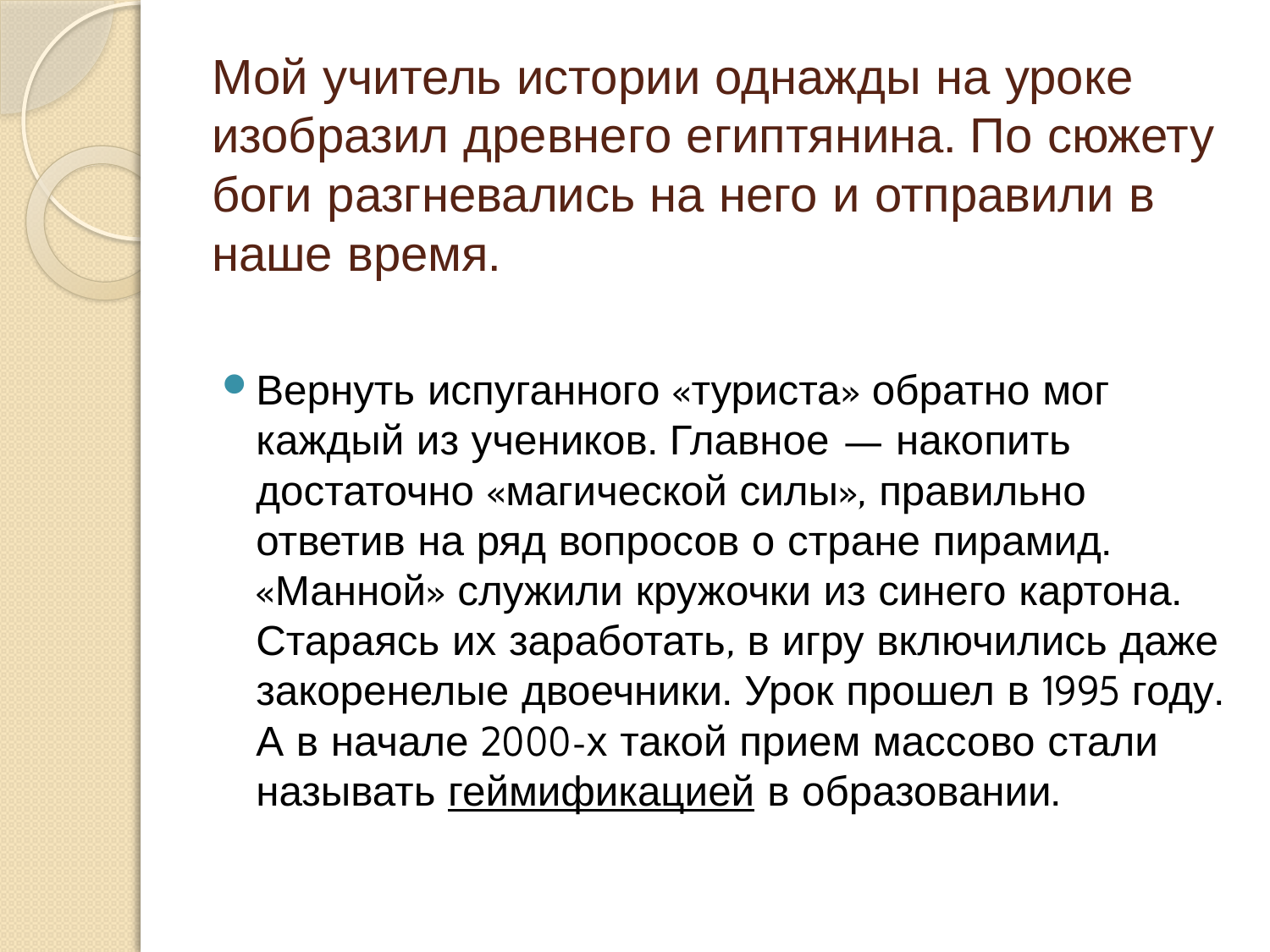

# Мой учитель истории однажды на уроке изобразил древнего египтянина. По сюжету боги разгневались на него и отправили в наше время.
Вернуть испуганного «туриста» обратно мог каждый из учеников. Главное — накопить достаточно «магической силы», правильно ответив на ряд вопросов о стране пирамид. «Манной» служили кружочки из синего картона. Стараясь их заработать, в игру включились даже закоренелые двоечники. Урок прошел в 1995 году. А в начале 2000-х такой прием массово стали называть геймификацией в образовании.